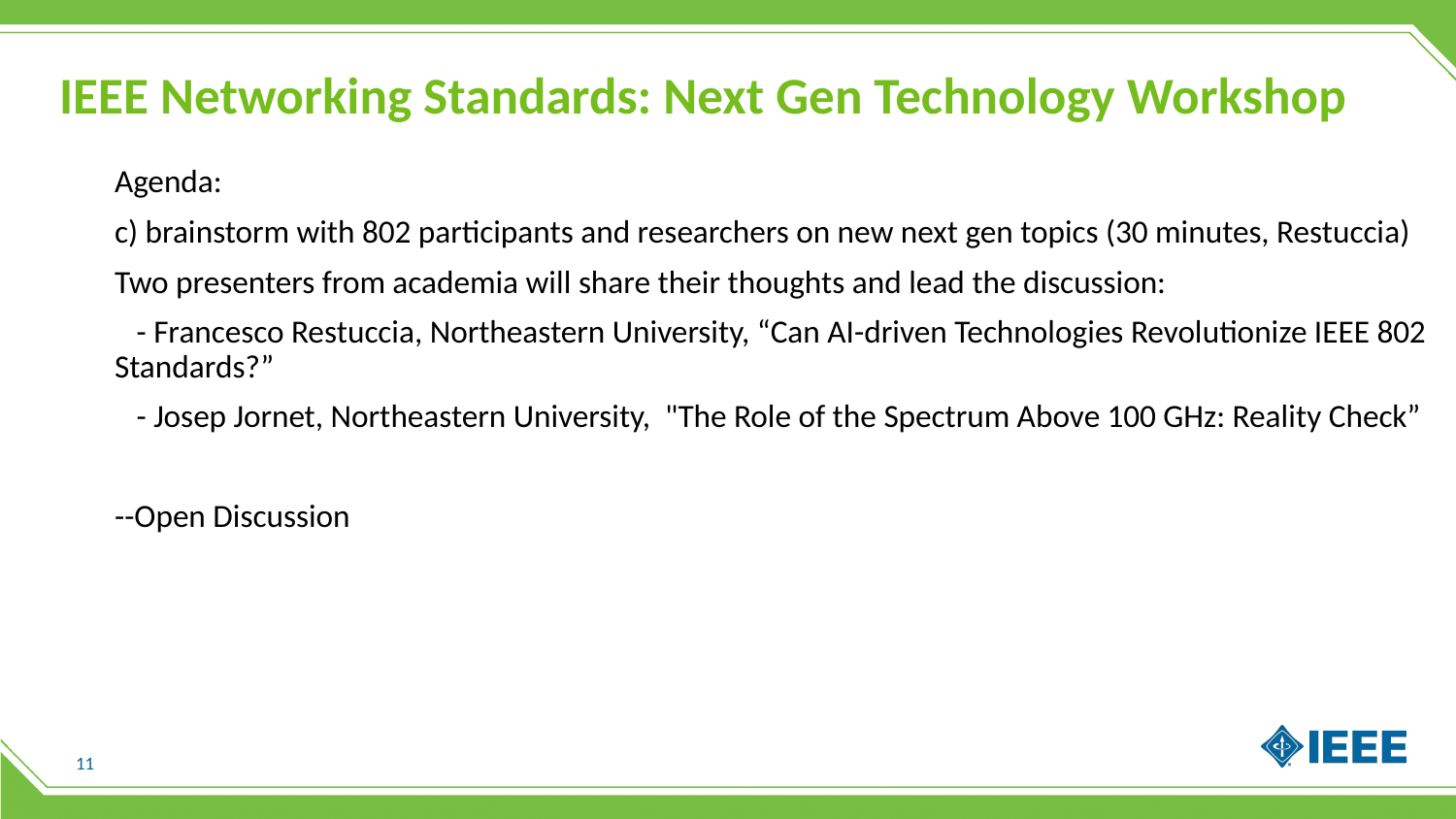

# IEEE Networking Standards: Next Gen Technology Workshop
Agenda:
c) brainstorm with 802 participants and researchers on new next gen topics (30 minutes, Restuccia)
Two presenters from academia will share their thoughts and lead the discussion:
   - Francesco Restuccia, Northeastern University, “Can AI-driven Technologies Revolutionize IEEE 802 Standards?”
   - Josep Jornet, Northeastern University,  "The Role of the Spectrum Above 100 GHz: Reality Check”

--Open Discussion

11